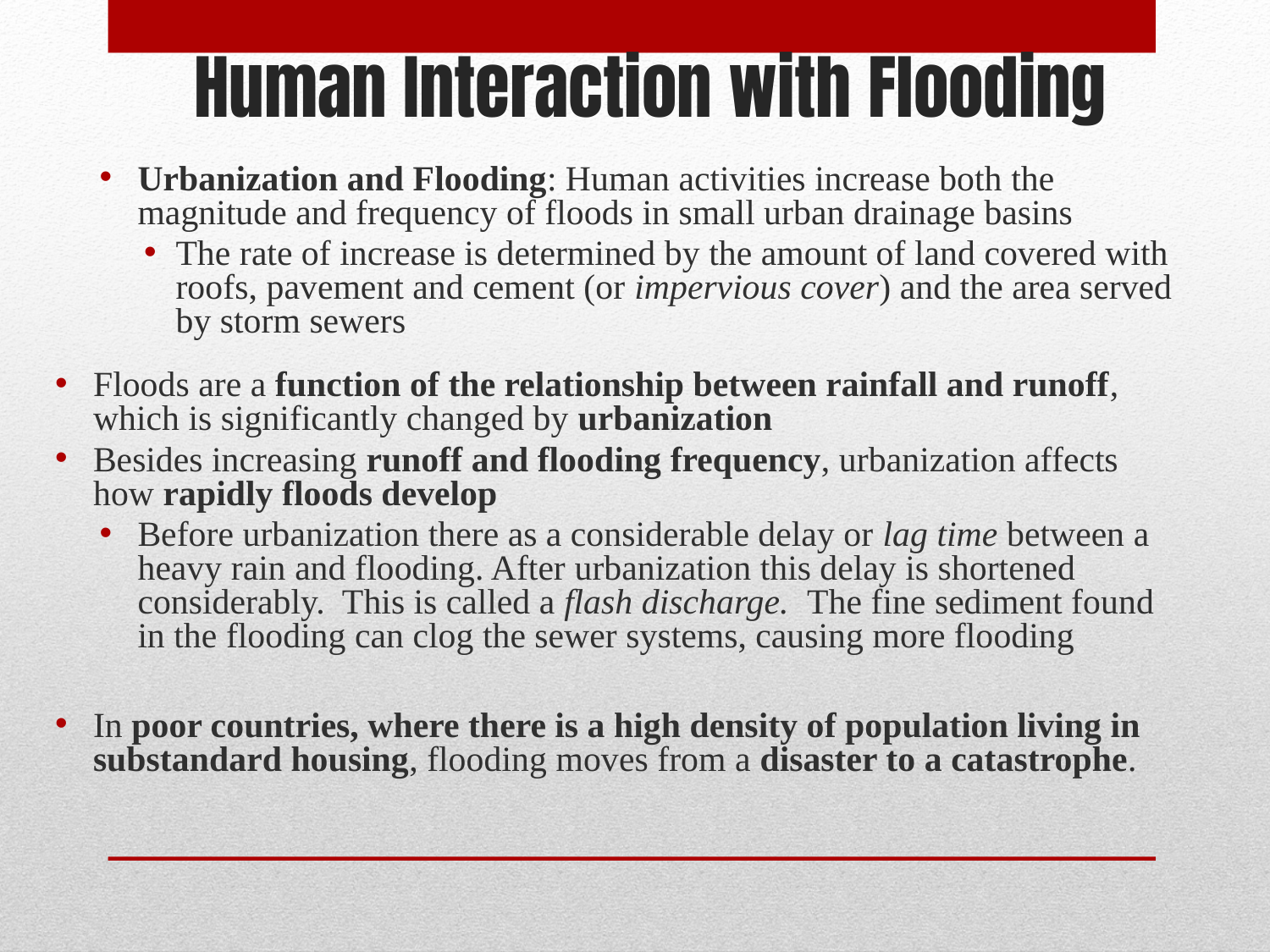

# Human Interaction with Flooding
Urbanization and Flooding: Human activities increase both the magnitude and frequency of floods in small urban drainage basins
The rate of increase is determined by the amount of land covered with roofs, pavement and cement (or impervious cover) and the area served by storm sewers

Floods are a function of the relationship between rainfall and runoff, which is significantly changed by urbanization
Besides increasing runoff and flooding frequency, urbanization affects how rapidly floods develop
Before urbanization there as a considerable delay or lag time between a heavy rain and flooding. After urbanization this delay is shortened considerably.  This is called a flash discharge.  The fine sediment found in the flooding can clog the sewer systems, causing more flooding

In poor countries, where there is a high density of population living in substandard housing, flooding moves from a disaster to a catastrophe.